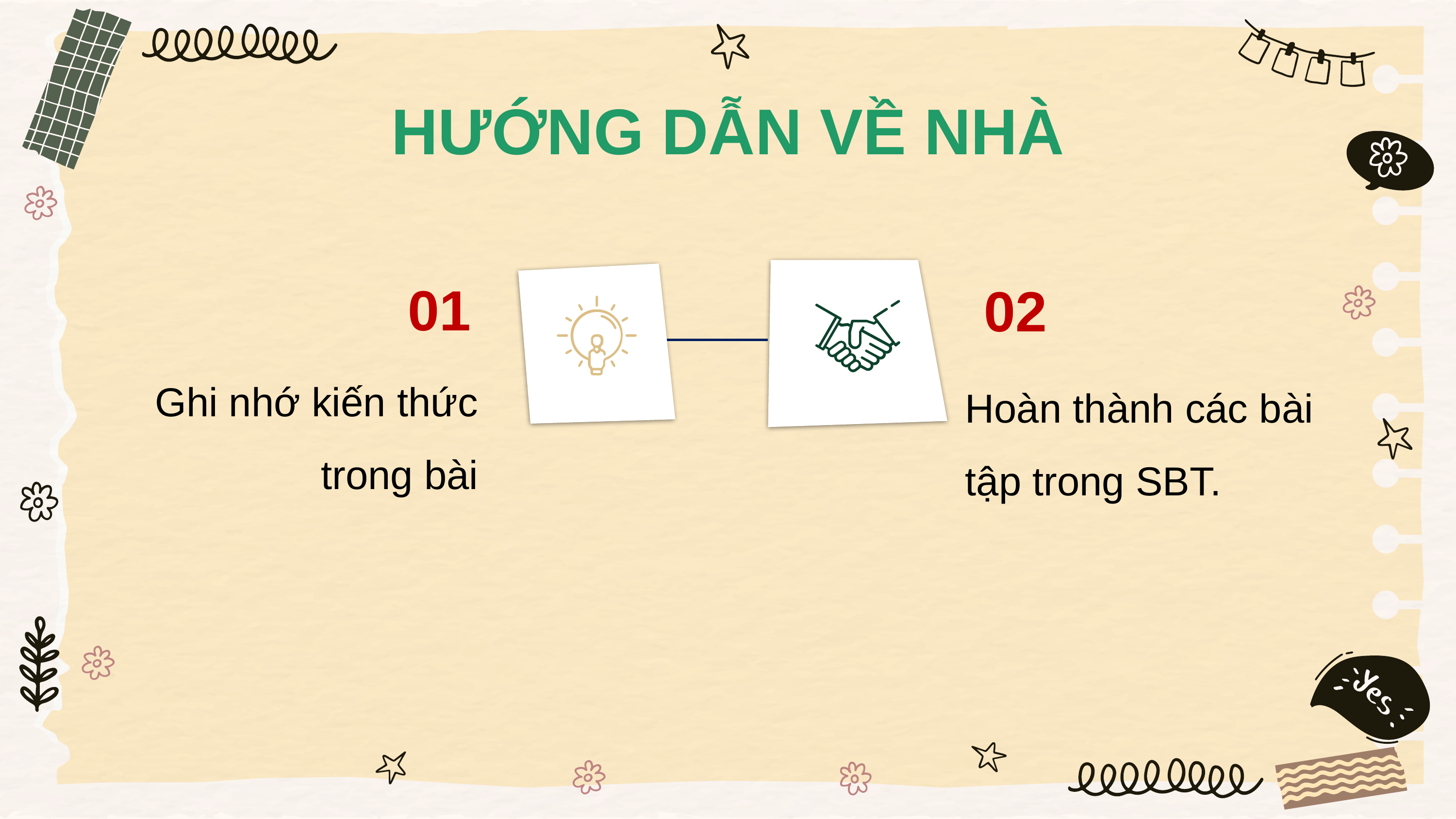

# HƯỚNG DẪN VỀ NHÀ
01

02

Ghi nhớ kiến thức trong bài
Hoàn thành các bài tập trong SBT.